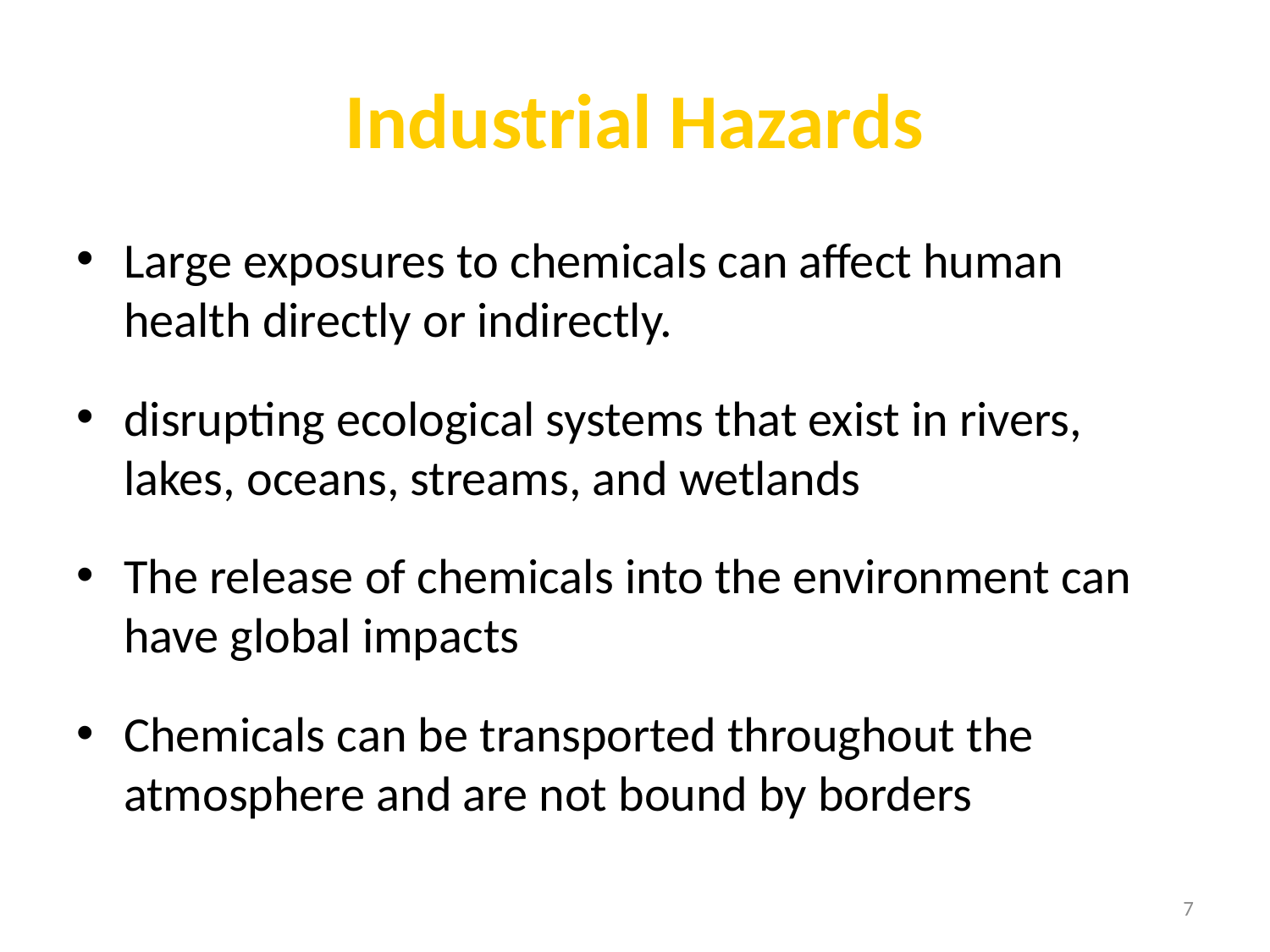

Industrial Hazards
Large exposures to chemicals can affect human health directly or indirectly.

disrupting ecological systems that exist in rivers, lakes, oceans, streams, and wetlands

The release of chemicals into the environment can have global impacts

Chemicals can be transported throughout the atmosphere and are not bound by borders

7